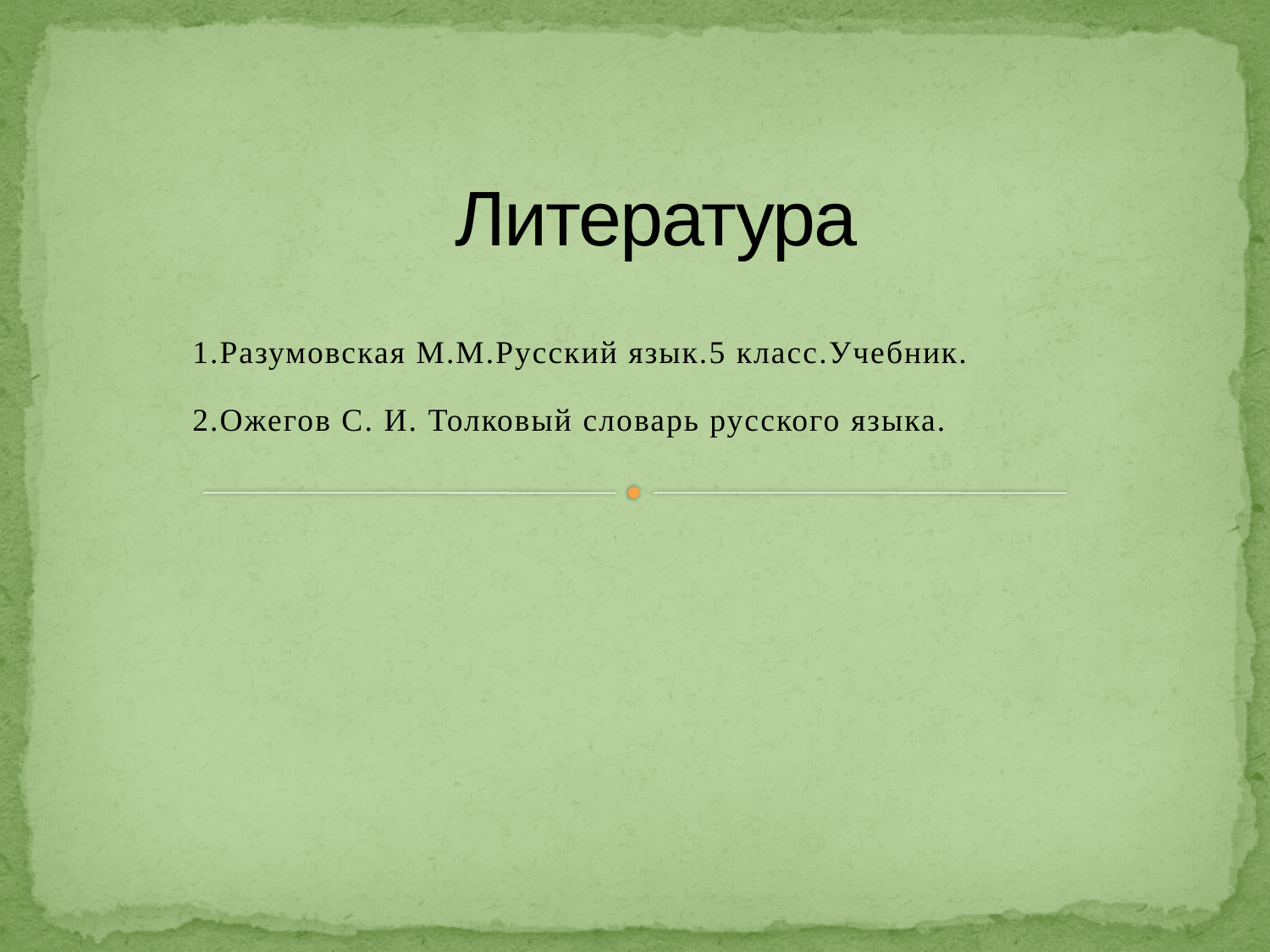

# Литература
1.Разумовская М.М.Русский язык.5 класс.Учебник.
2.Ожегов С. И. Толковый словарь русского языка.